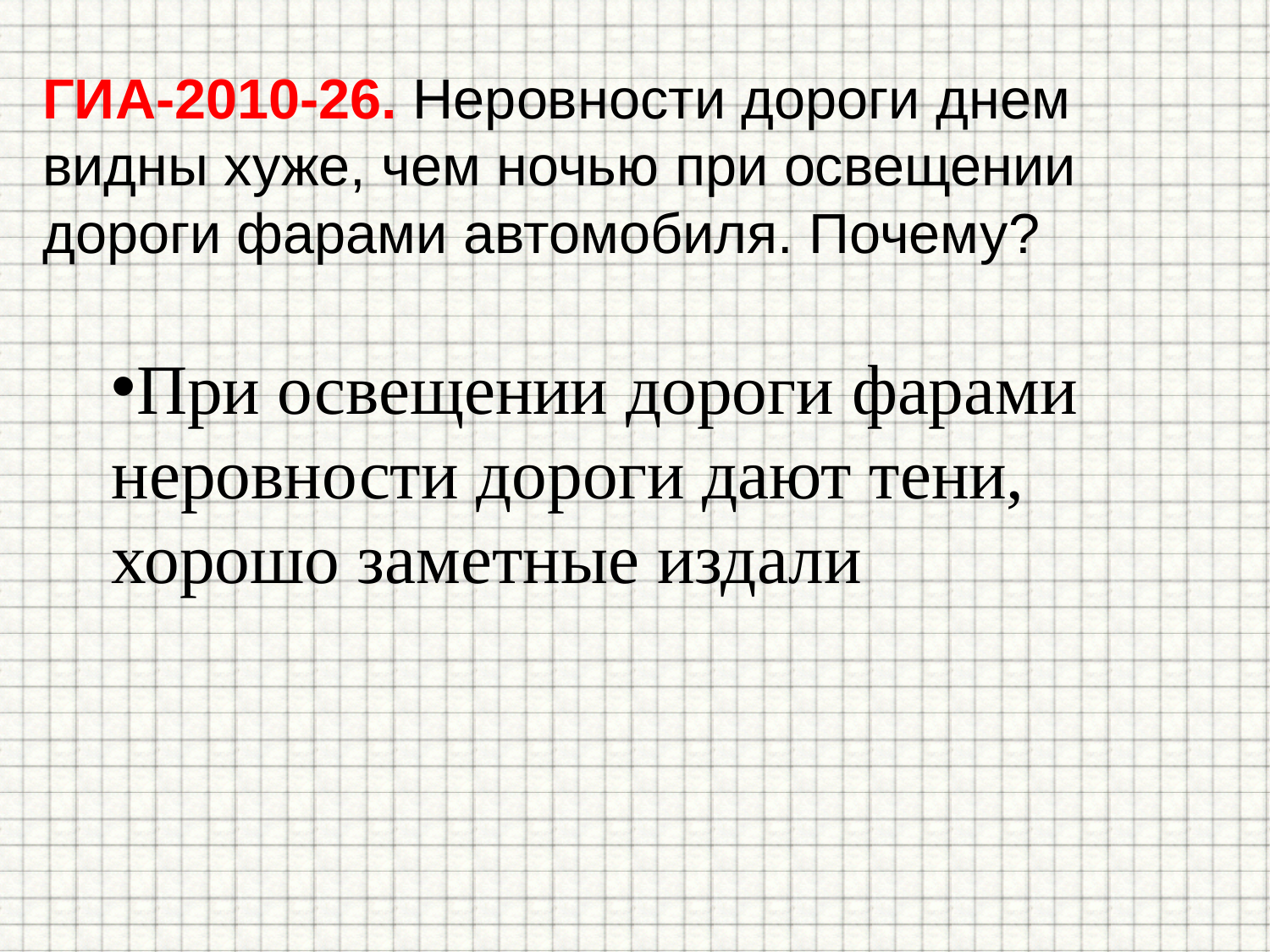

# ГИА-2010-26. Неровности дороги днем видны хуже, чем ночью при освещении дороги фарами автомобиля. Почему?
При освещении дороги фарами неровности дороги дают тени, хорошо заметные издали